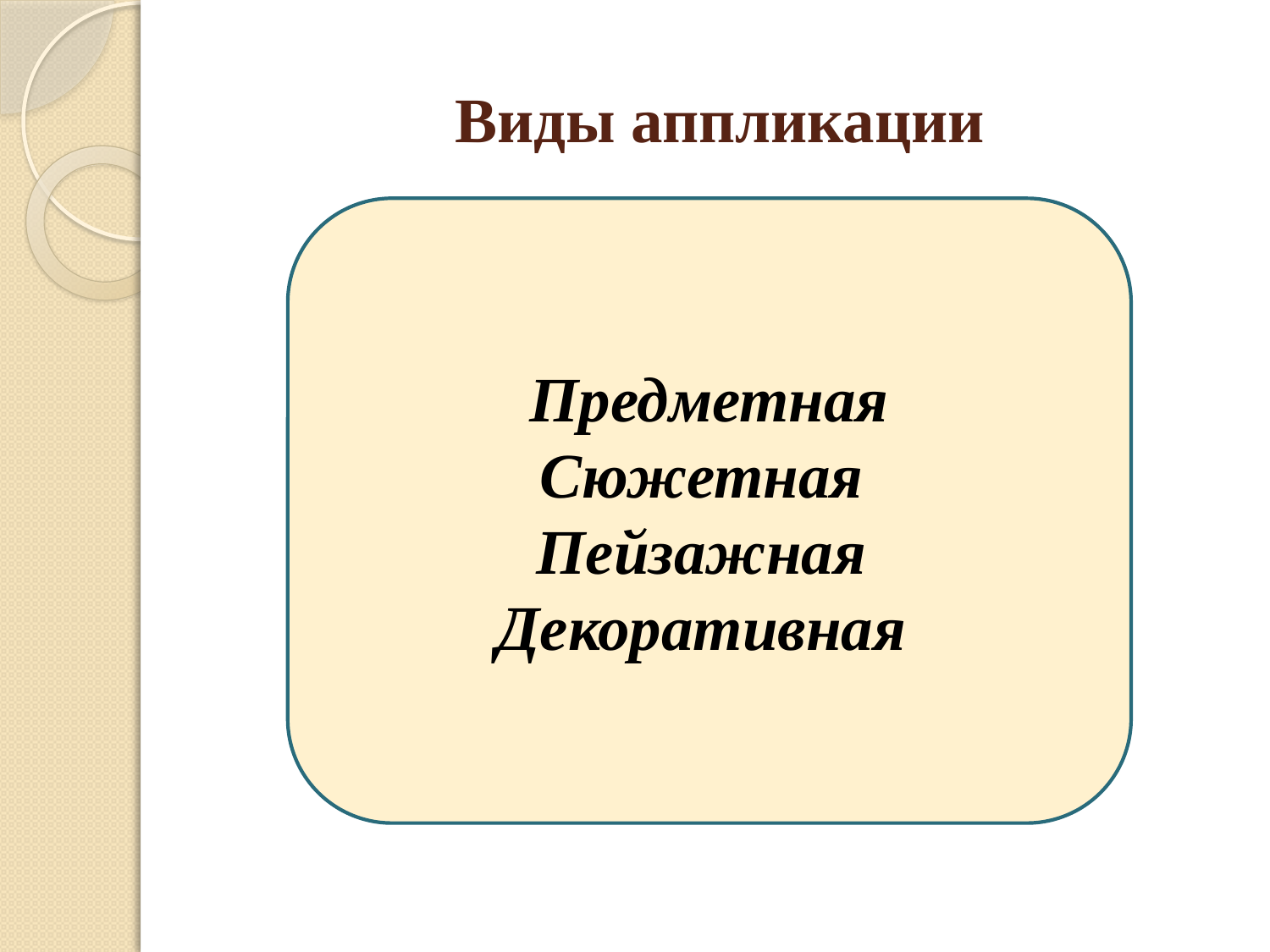

# Виды аппликации
Предметная
Сюжетная
Пейзажная
Декоративная